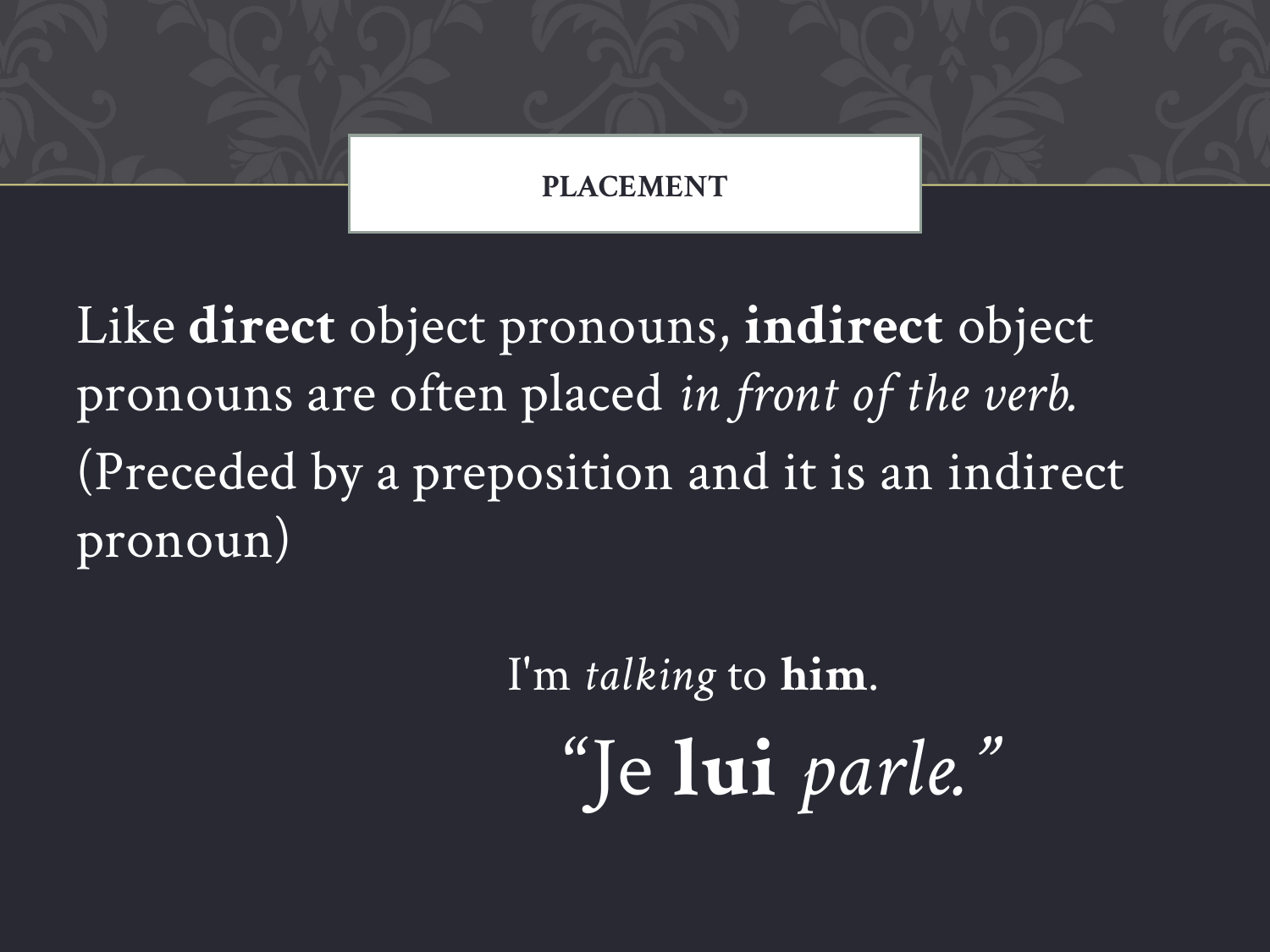

# Placement
Like direct object pronouns, indirect object pronouns are often placed in front of the verb.
(Preceded by a preposition and it is an indirect pronoun)

              I'm talking to him.
                    “Je lui parle.”